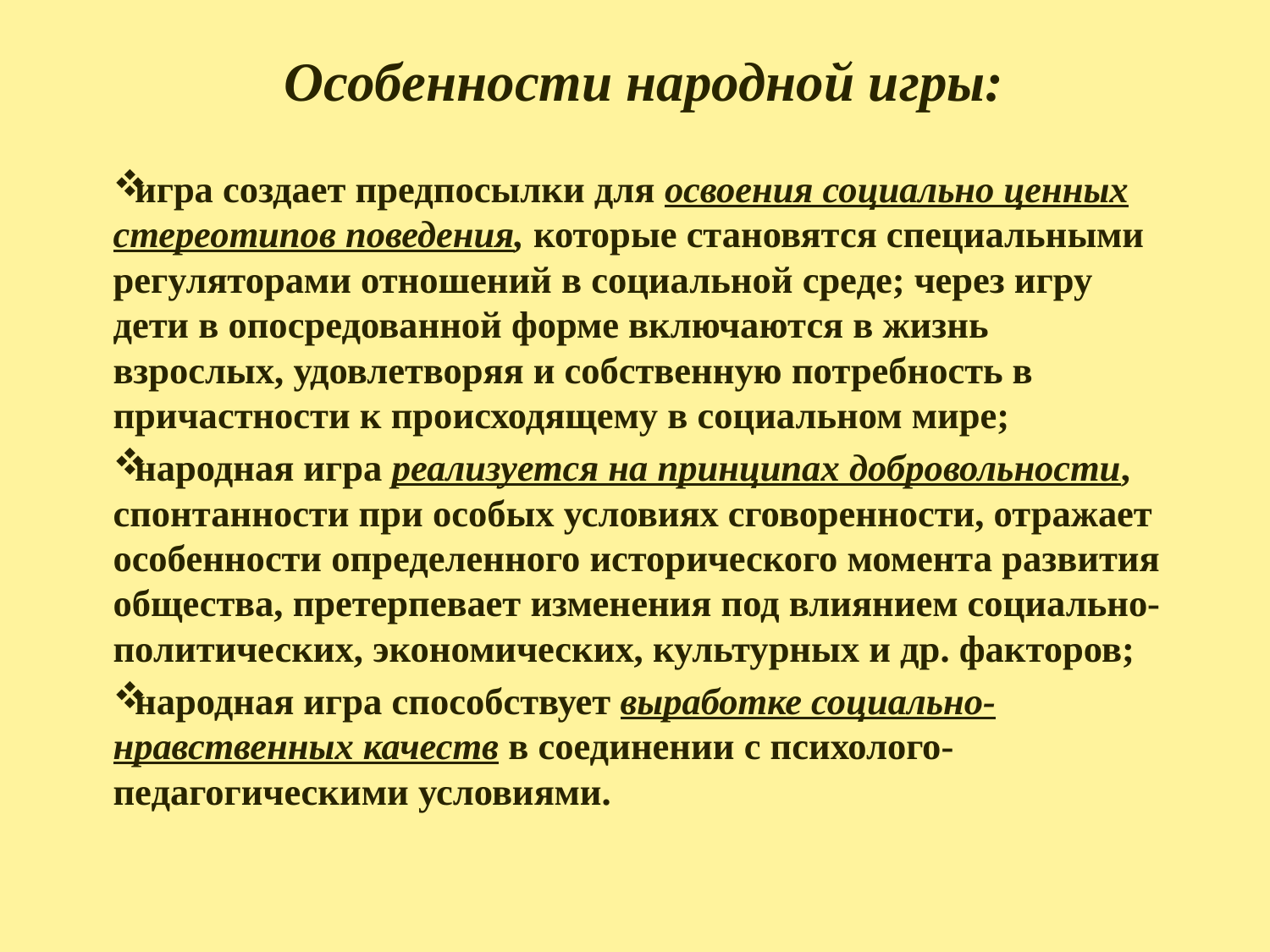

# Особенности народной игры:
игра создает предпосылки для освоения социально ценных стереотипов поведения, которые становятся специальными регуляторами отношений в социальной среде; через игру дети в опосредованной форме включаются в жизнь взрослых, удовлетворяя и собственную потребность в причастности к происходящему в социальном мире;
народная игра реализуется на принципах добровольности, спонтанности при особых условиях сговоренности, отражает особенности определенного исторического момента развития общества, претерпевает изменения под влиянием социально-политических, экономических, культурных и др. факторов;
народная игра способствует выработке социально-нравственных качеств в соединении с психолого-педагогическими условиями.